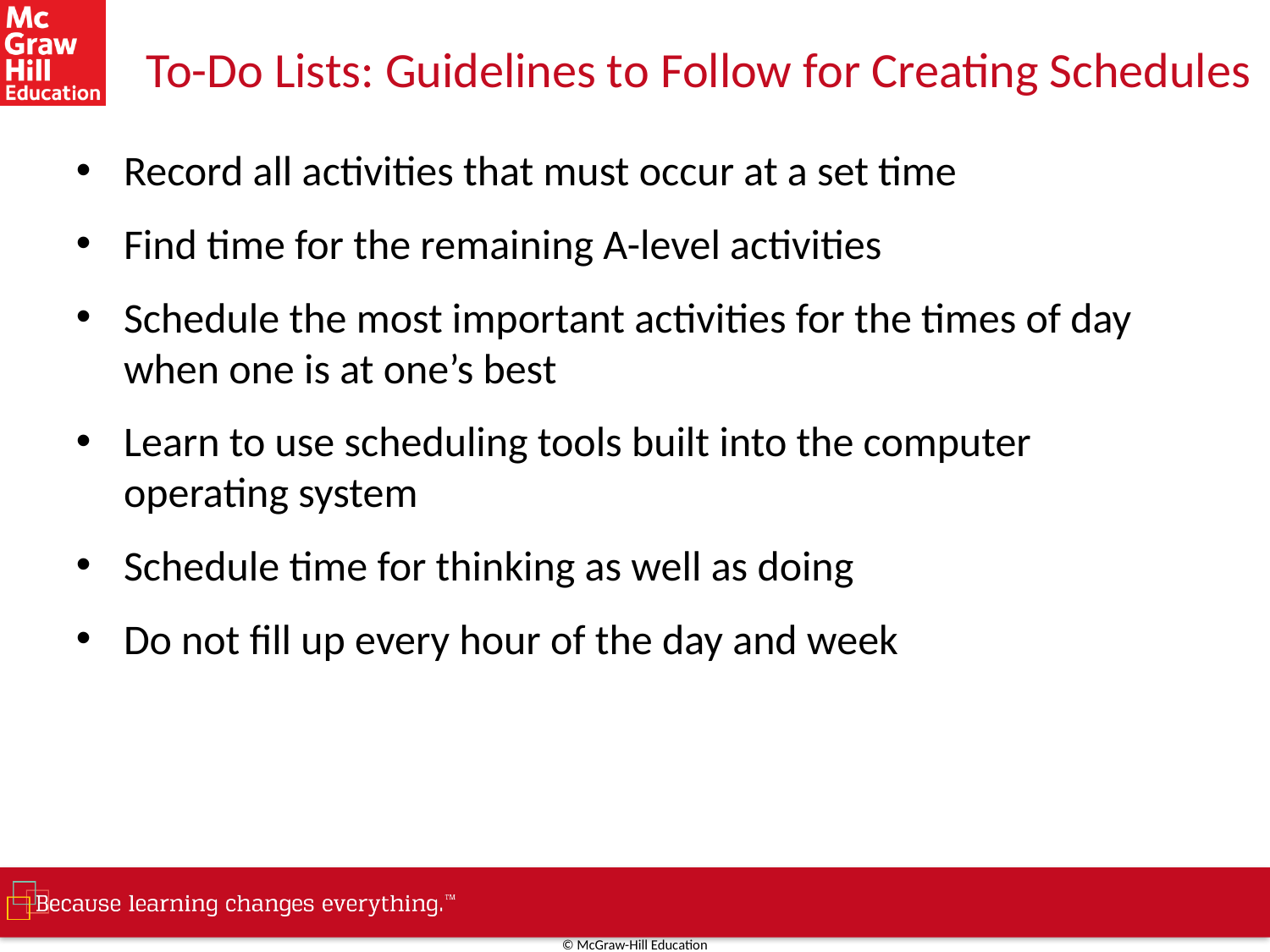

# To-Do Lists: Guidelines to Follow for Creating Schedules
Record all activities that must occur at a set time
Find time for the remaining A-level activities
Schedule the most important activities for the times of day when one is at one’s best
Learn to use scheduling tools built into the computer operating system
Schedule time for thinking as well as doing
Do not fill up every hour of the day and week